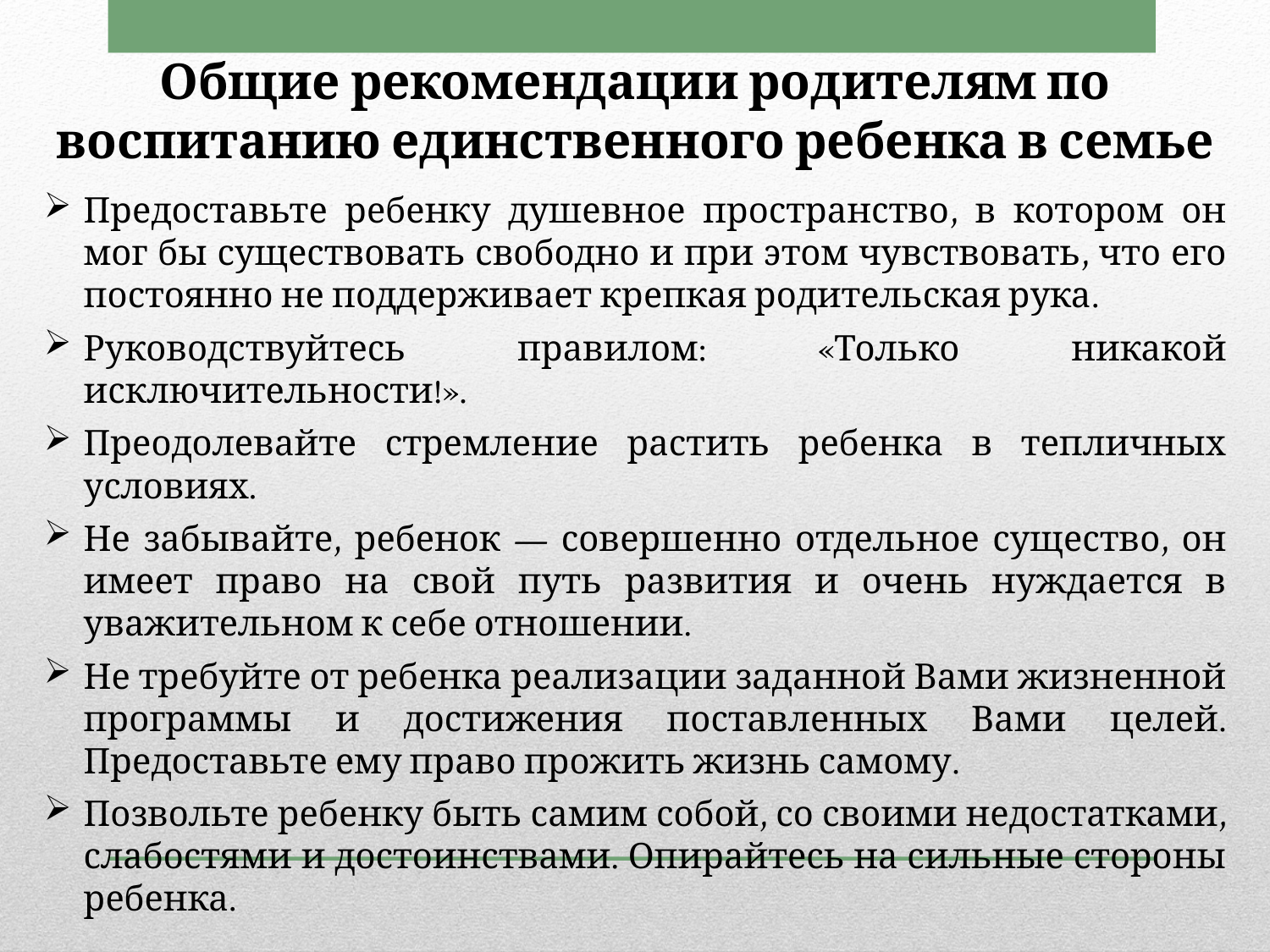

Общие рекомендации родителям по воспитанию единственного ребенка в семье
Предоставьте ребенку душевное пространство, в котором он мог бы существовать свободно и при этом чувствовать, что его постоянно не поддерживает крепкая родительская рука.
Руководствуйтесь правилом: «Только никакой исключительности!».
Преодолевайте стремление растить ребенка в тепличных условиях.
Не забывайте, ребенок — совершенно отдельное существо, он имеет право на свой путь развития и очень нуждается в уважительном к себе отношении.
Не требуйте от ребенка реализации заданной Вами жизненной программы и достижения поставленных Вами целей. Предоставьте ему право прожить жизнь самому.
Позвольте ребенку быть самим собой, со своими недостатками, слабостями и достоинствами. Опирайтесь на сильные стороны ребенка.